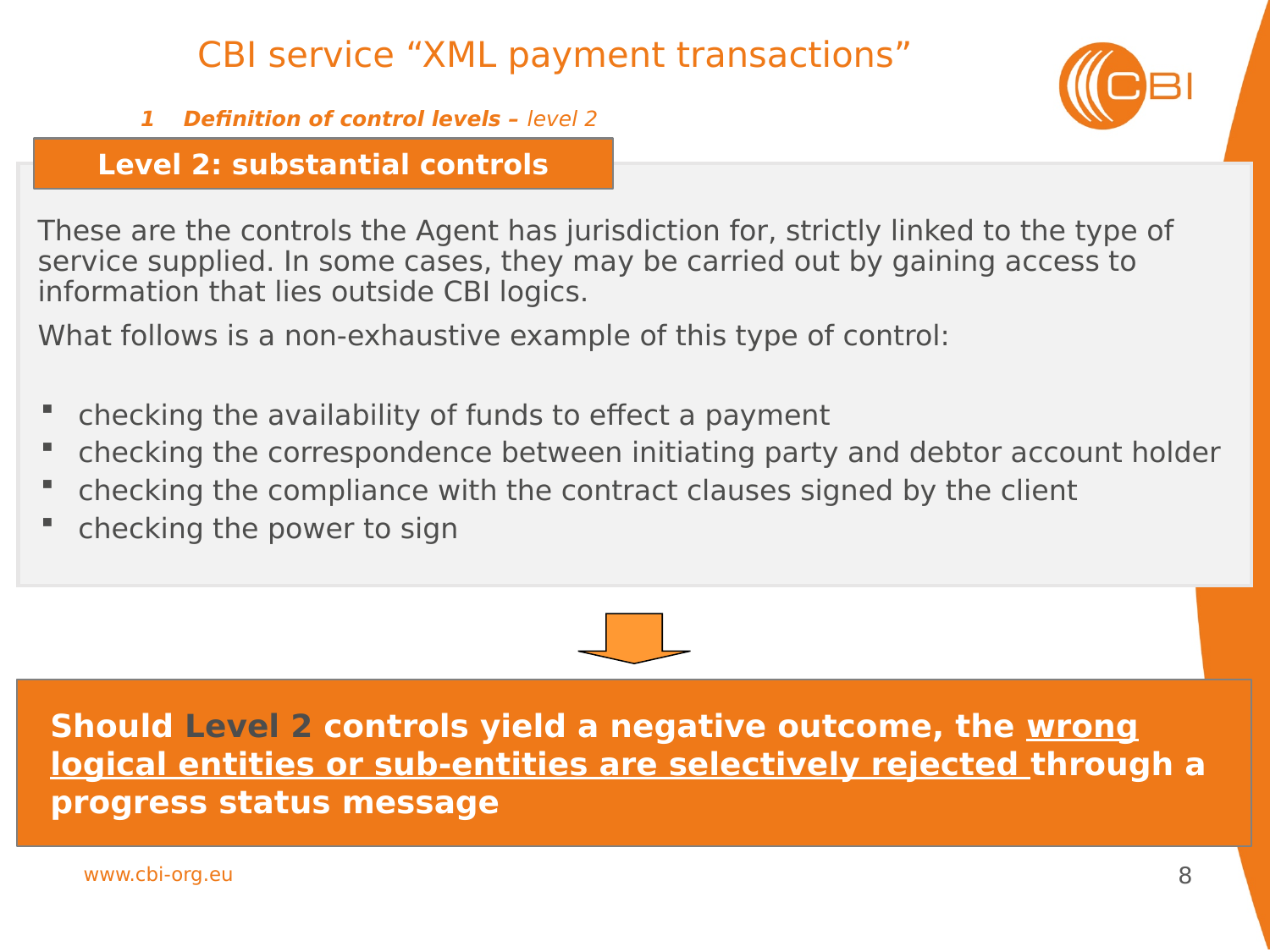

CBI service “XML payment transactions”
1	Definition of control levels – level 2
Level 2: substantial controls

These are the controls the Agent has jurisdiction for, strictly linked to the type of service supplied. In some cases, they may be carried out by gaining access to information that lies outside CBI logics.
What follows is a non-exhaustive example of this type of control:
checking the availability of funds to effect a payment
checking the correspondence between initiating party and debtor account holder
checking the compliance with the contract clauses signed by the client
checking the power to sign

Should Level 2 controls yield a negative outcome, the wrong logical entities or sub-entities are selectively rejected through a progress status message